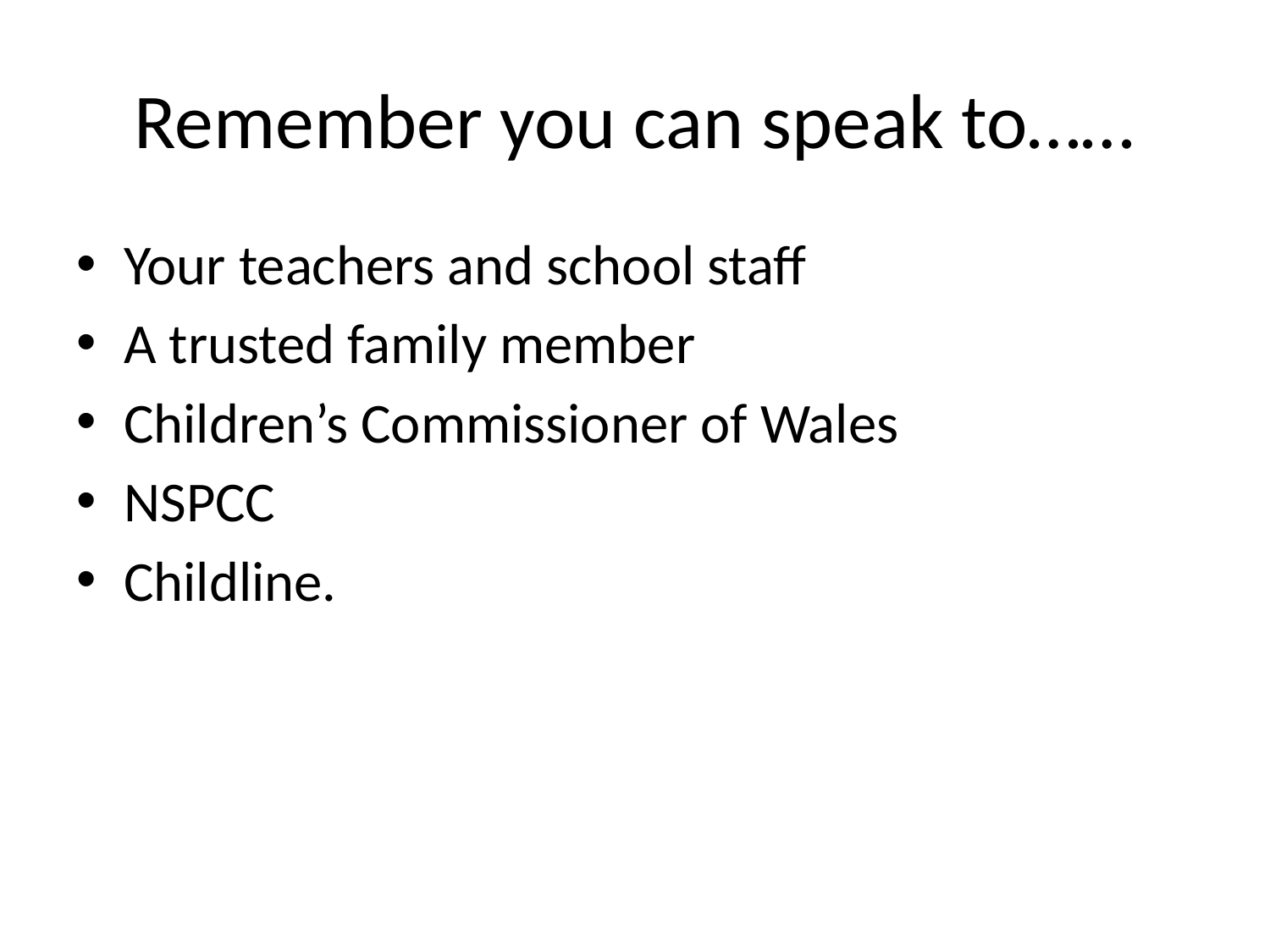

# Remember you can speak to……
Your teachers and school staff
A trusted family member
Children’s Commissioner of Wales
NSPCC
Childline.